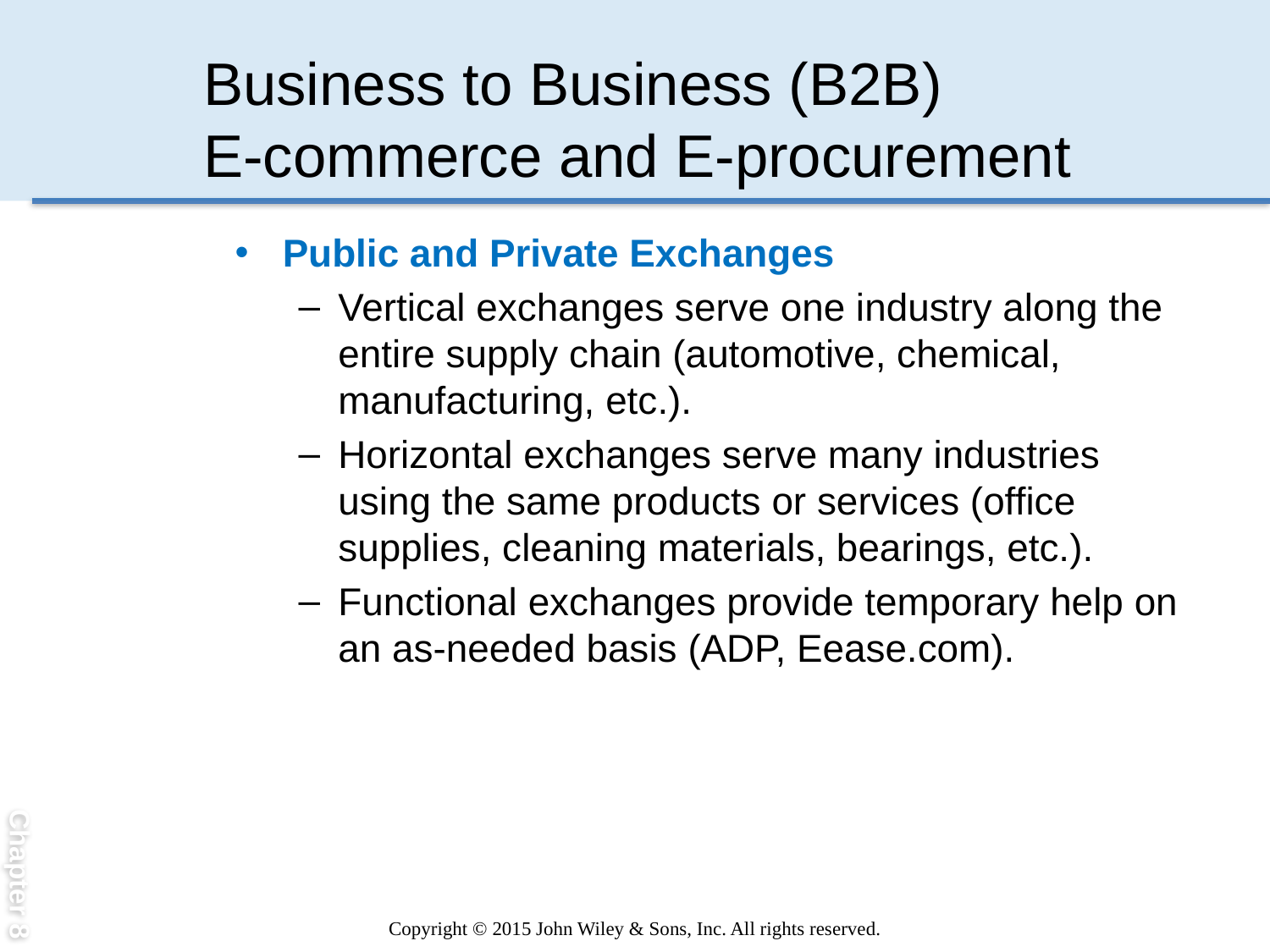

Chapter 8
# Business to Business (B2B) E-commerce and E-procurement
Public and Private Exchanges
Vertical exchanges serve one industry along the entire supply chain (automotive, chemical, manufacturing, etc.).
Horizontal exchanges serve many industries using the same products or services (office supplies, cleaning materials, bearings, etc.).
Functional exchanges provide temporary help on an as-needed basis (ADP, Eease.com).